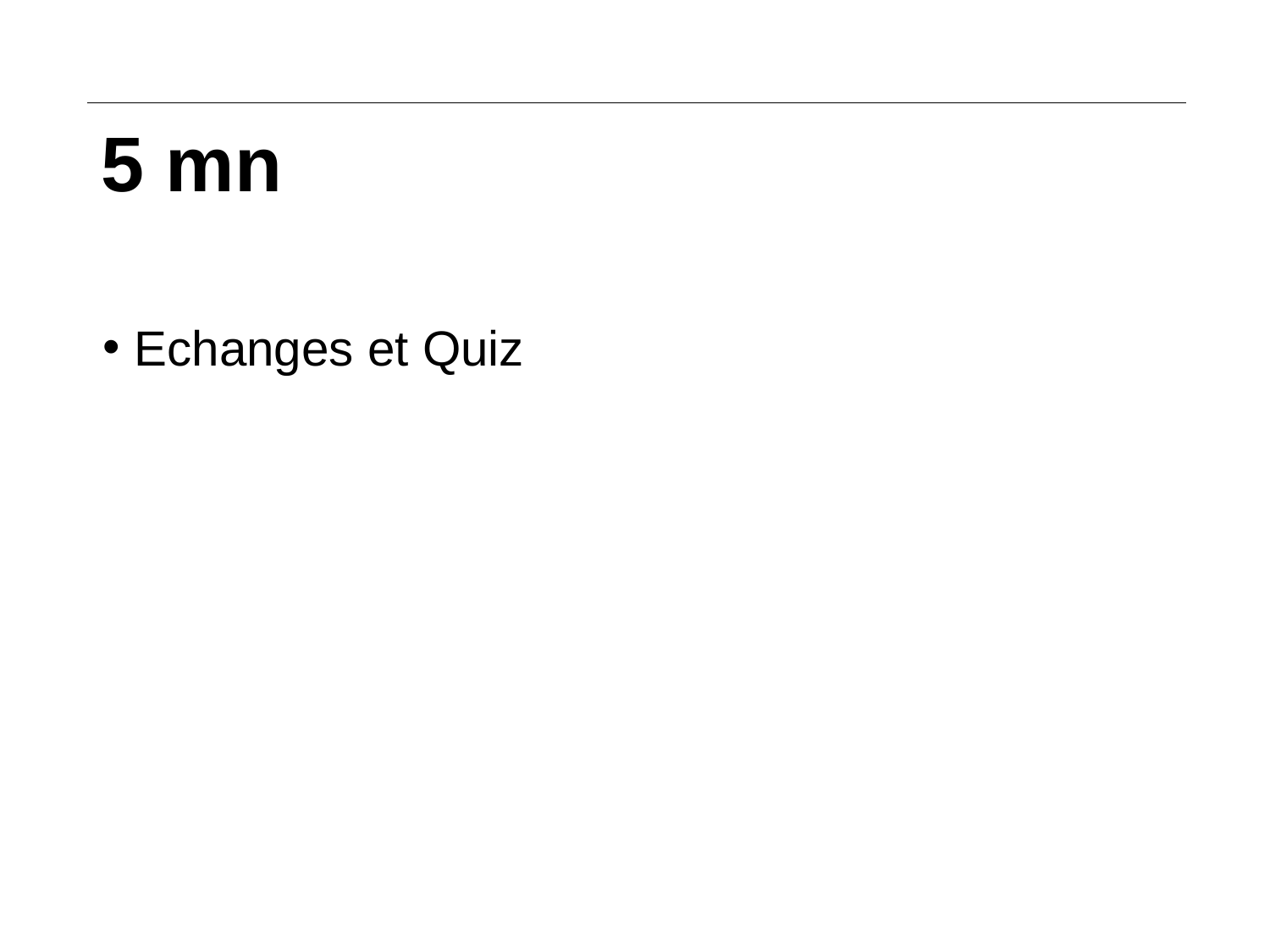

44
# 5 mn
Echanges et Quiz